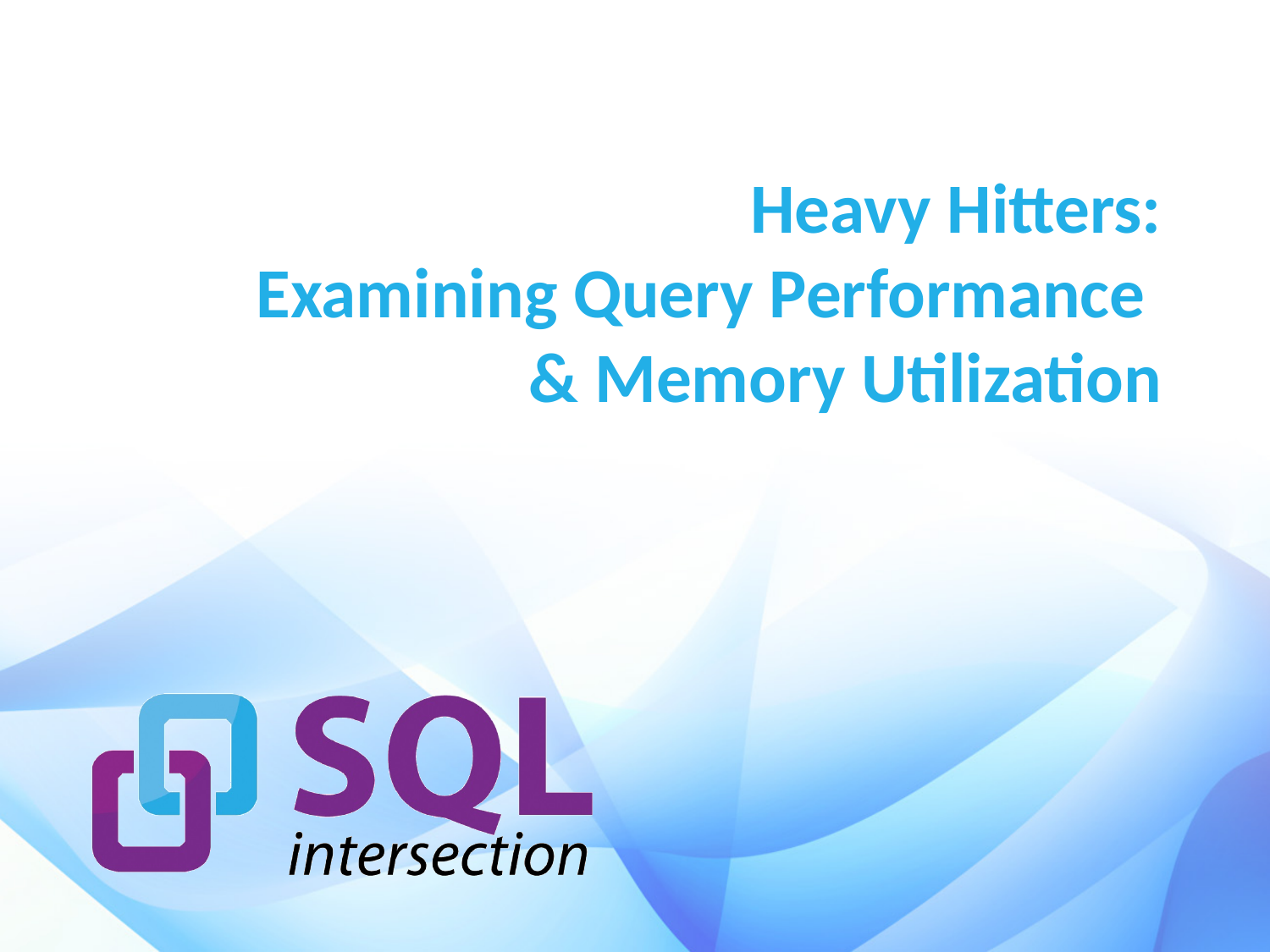

# Heavy Hitters: Examining Query Performance & Memory Utilization